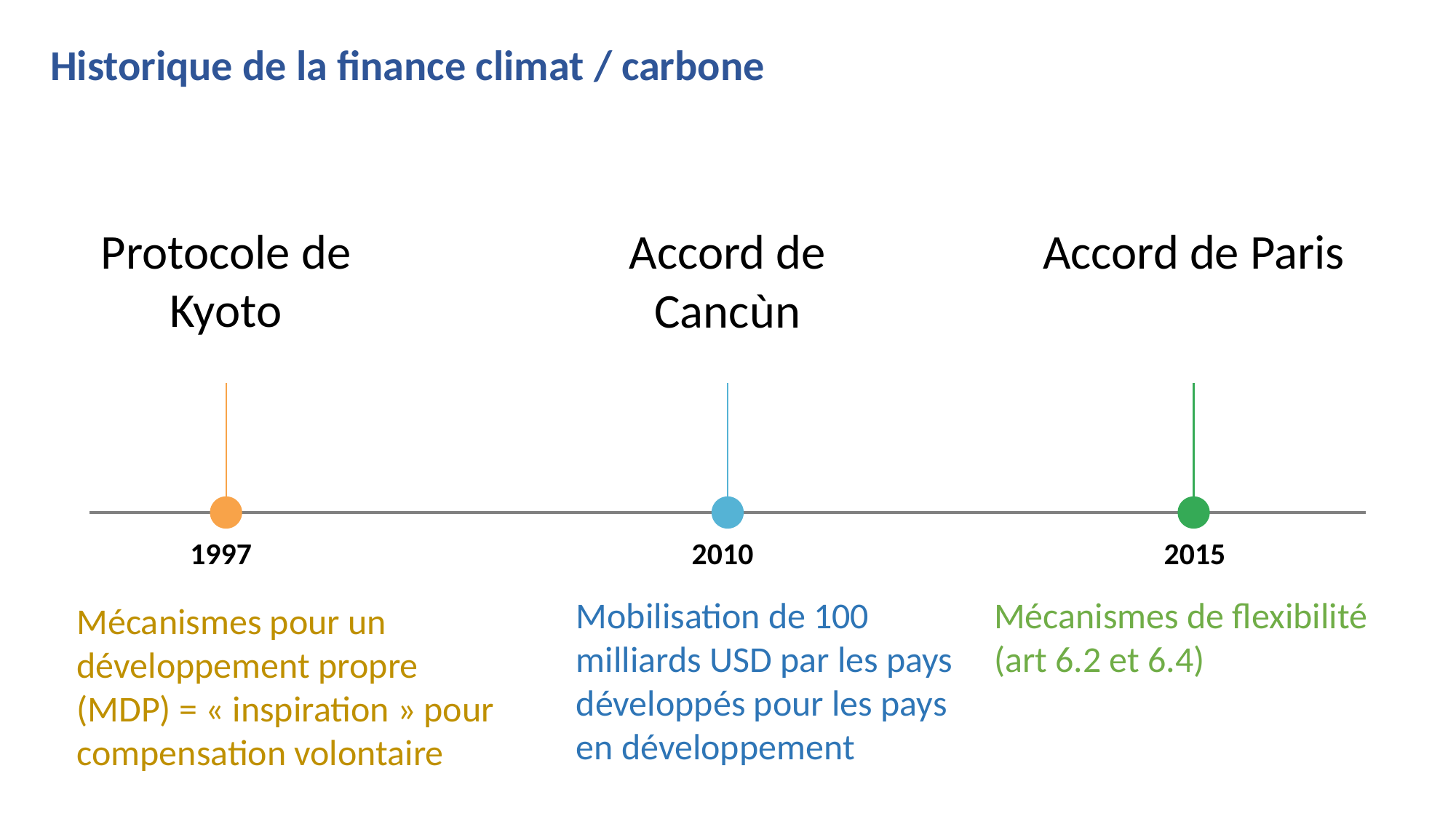

Historique de la finance climat / carbone
Protocole de Kyoto
Accord de Paris
Accord de Cancùn

1997
2015
2010
Mécanismes de flexibilité (art 6.2 et 6.4)

Mobilisation de 100 milliards USD par les pays développés pour les pays en développement

Mécanismes pour un développement propre (MDP) = « inspiration » pour compensation volontaire